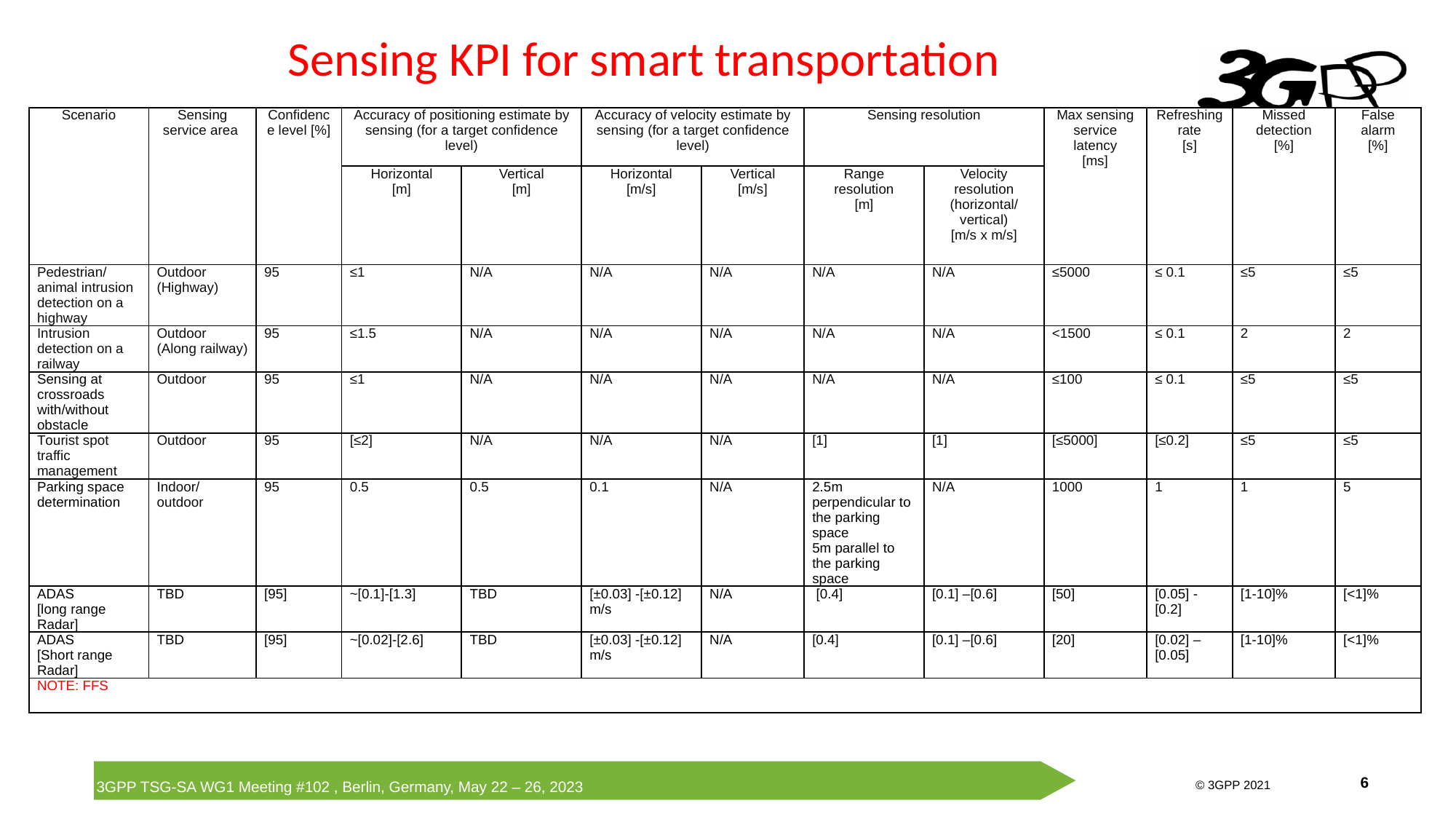

# Sensing KPI for smart transportation
| Scenario | Sensing service area | Confidence level [%] | Accuracy of positioning estimate by sensing (for a target confidence level) |  | Accuracy of velocity estimate by sensing (for a target confidence level) |  | Sensing resolution |  | Max sensing service latency [ms] | Refreshing rate [s] | Missed detection [%] | False alarm [%] |
| --- | --- | --- | --- | --- | --- | --- | --- | --- | --- | --- | --- | --- |
|  |  |  | Horizontal [m] | Vertical [m] | Horizontal [m/s] | Vertical [m/s] | Range resolution [m] | Velocity resolution (horizontal/ vertical) [m/s x m/s] |  |  |  |  |
| Pedestrian/animal intrusion detection on a highway | Outdoor (Highway) | 95 | ≤1 | N/A | N/A | N/A | N/A | N/A | ≤5000 | ≤ 0.1 | ≤5 | ≤5 |
| Intrusion detection on a railway | Outdoor (Along railway) | 95 | ≤1.5 | N/A | N/A | N/A | N/A | N/A | ˂1500 | ≤ 0.1 | 2 | 2 |
| Sensing at crossroads with/without obstacle | Outdoor | 95 | ≤1 | N/A | N/A | N/A | N/A | N/A | ≤100 | ≤ 0.1 | ≤5 | ≤5 |
| Tourist spot traffic management | Outdoor | 95 | [≤2] | N/A | N/A | N/A | [1] | [1] | [≤5000] | [≤0.2] | ≤5 | ≤5 |
| Parking space determination | Indoor/ outdoor | 95 | 0.5 | 0.5 | 0.1 | N/A | 2.5m perpendicular to the parking space 5m parallel to the parking space | N/A | 1000 | 1 | 1 | 5 |
| ADAS [long range Radar] | TBD | [95] | ~[0.1]-[1.3] | TBD | [±0.03] -[±0.12] m/s | N/A | [0.4] | [0.1] –[0.6] | [50] | [0.05] -[0.2] | [1-10]% | [<1]% |
| ADAS [Short range Radar] | TBD | [95] | ~[0.02]-[2.6] | TBD | [±0.03] -[±0.12] m/s | N/A | [0.4] | [0.1] –[0.6] | [20] | [0.02] –[0.05] | [1-10]% | [<1]% |
| NOTE: FFS |  |  |  |  |  |  |  |  |  |  |  |  |